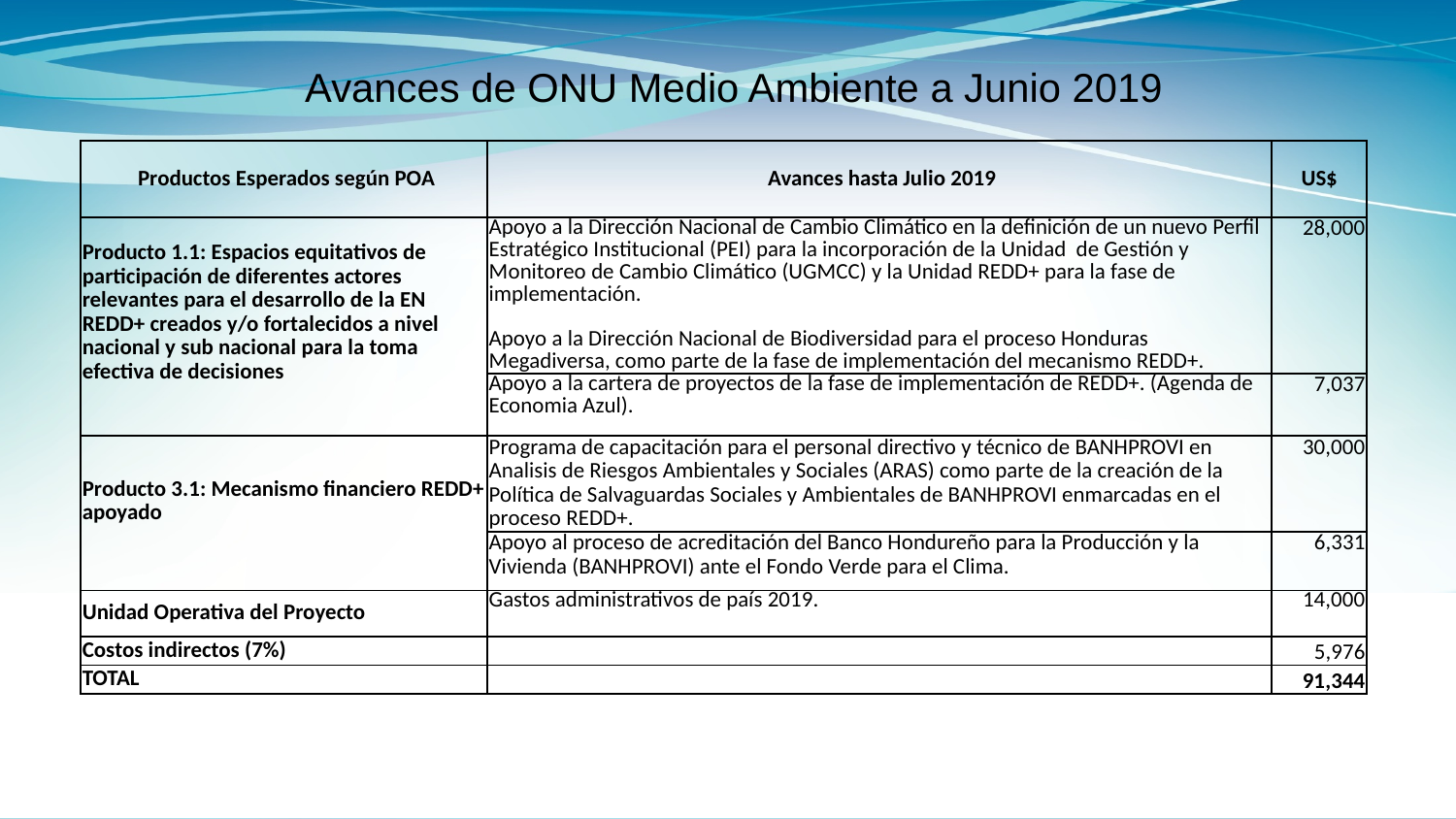

Avances de ONU Medio Ambiente a Junio 2019
| Productos Esperados según POA | Avances hasta Julio 2019 | US$ |
| --- | --- | --- |
| Producto 1.1: Espacios equitativos de participación de diferentes actores relevantes para el desarrollo de la EN REDD+ creados y/o fortalecidos a nivel nacional y sub nacional para la toma efectiva de decisiones | Apoyo a la Dirección Nacional de Cambio Climático en la definición de un nuevo Perfil Estratégico Institucional (PEI) para la incorporación de la Unidad de Gestión y Monitoreo de Cambio Climático (UGMCC) y la Unidad REDD+ para la fase de implementación. Apoyo a la Dirección Nacional de Biodiversidad para el proceso Honduras Megadiversa, como parte de la fase de implementación del mecanismo REDD+. | 28,000 |
|  | Apoyo a la cartera de proyectos de la fase de implementación de REDD+. (Agenda de Economia Azul). | 7,037 |
| Producto 3.1: Mecanismo financiero REDD+ apoyado | Programa de capacitación para el personal directivo y técnico de BANHPROVI en Analisis de Riesgos Ambientales y Sociales (ARAS) como parte de la creación de la Política de Salvaguardas Sociales y Ambientales de BANHPROVI enmarcadas en el proceso REDD+. | 30,000 |
|  | Apoyo al proceso de acreditación del Banco Hondureño para la Producción y la Vivienda (BANHPROVI) ante el Fondo Verde para el Clima. | 6,331 |
| Unidad Operativa del Proyecto | Gastos administrativos de país 2019. | 14,000 |
| Costos indirectos (7%) |  | 5,976 |
| TOTAL |  | 91,344 |